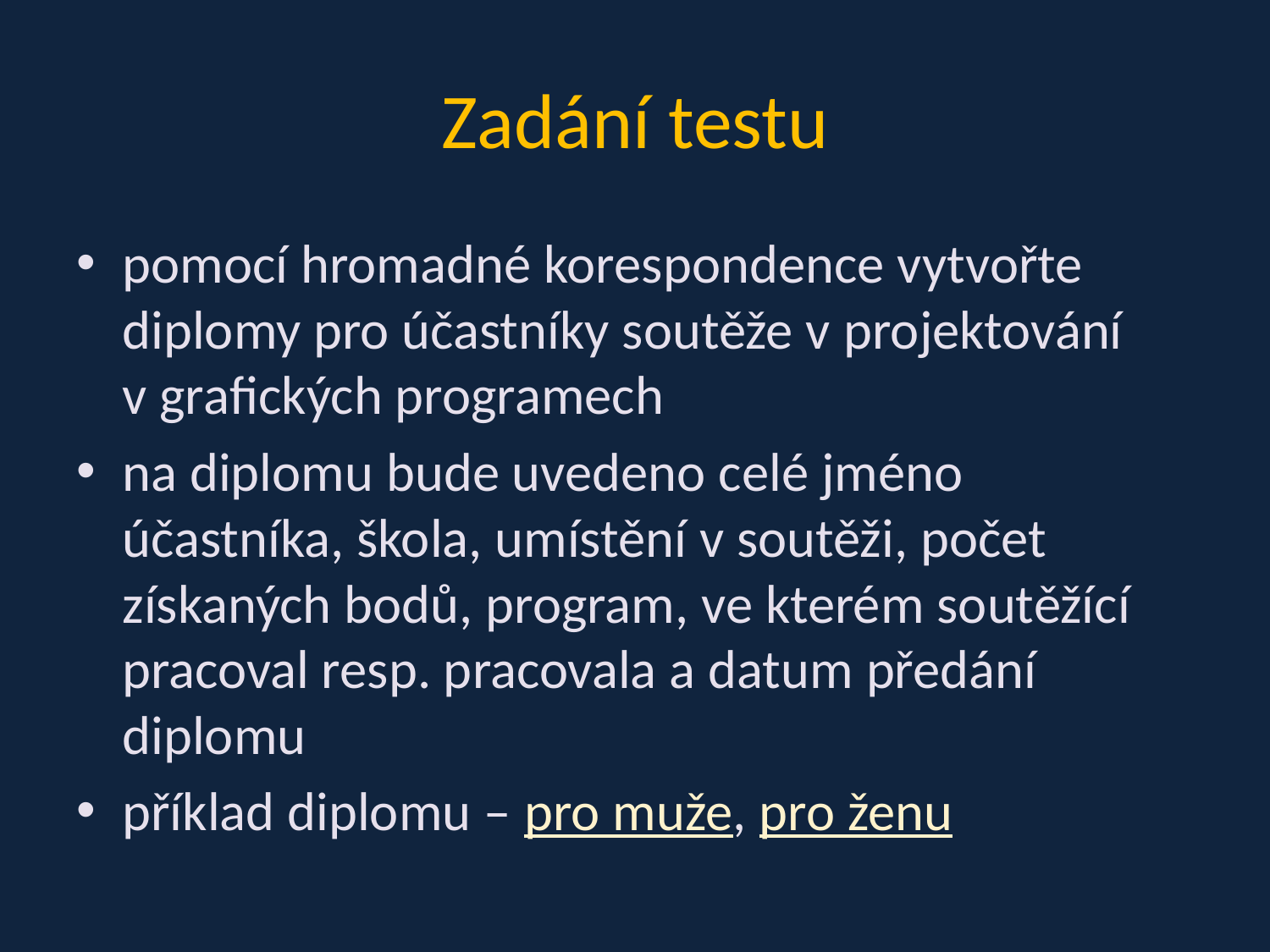

# Zadání testu
pomocí hromadné korespondence vytvořte diplomy pro účastníky soutěže v projektování v grafických programech
na diplomu bude uvedeno celé jméno účastníka, škola, umístění v soutěži, počet získaných bodů, program, ve kterém soutěžící pracoval resp. pracovala a datum předání diplomu
příklad diplomu – pro muže, pro ženu